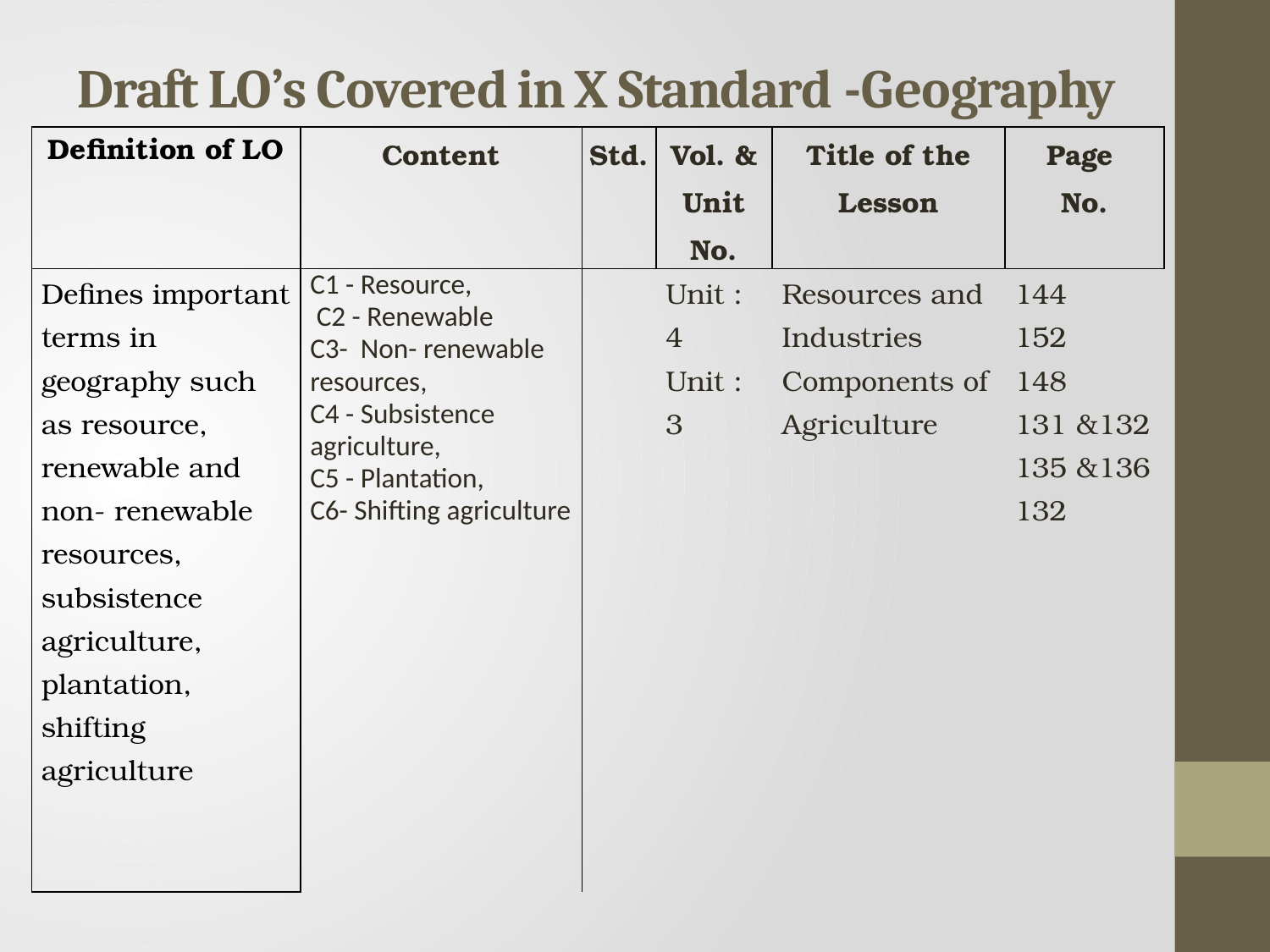

# Draft LO’s Covered in X Standard -Geography
| Definition of LO | Content | Std. | Vol. & Unit No. | Title of the Lesson | Page No. |
| --- | --- | --- | --- | --- | --- |
| Defines important terms in geography such as resource, renewable and non- renewable resources, subsistence agriculture, plantation, shifting agriculture | C1 - Resource, C2 - Renewable C3- Non- renewable resources, C4 - Subsistence agriculture, C5 - Plantation, C6- Shifting agriculture |  | Unit : 4 Unit : 3 | Resources and Industries Components of Agriculture | 144 152 148 131 &132 135 &136 132 |